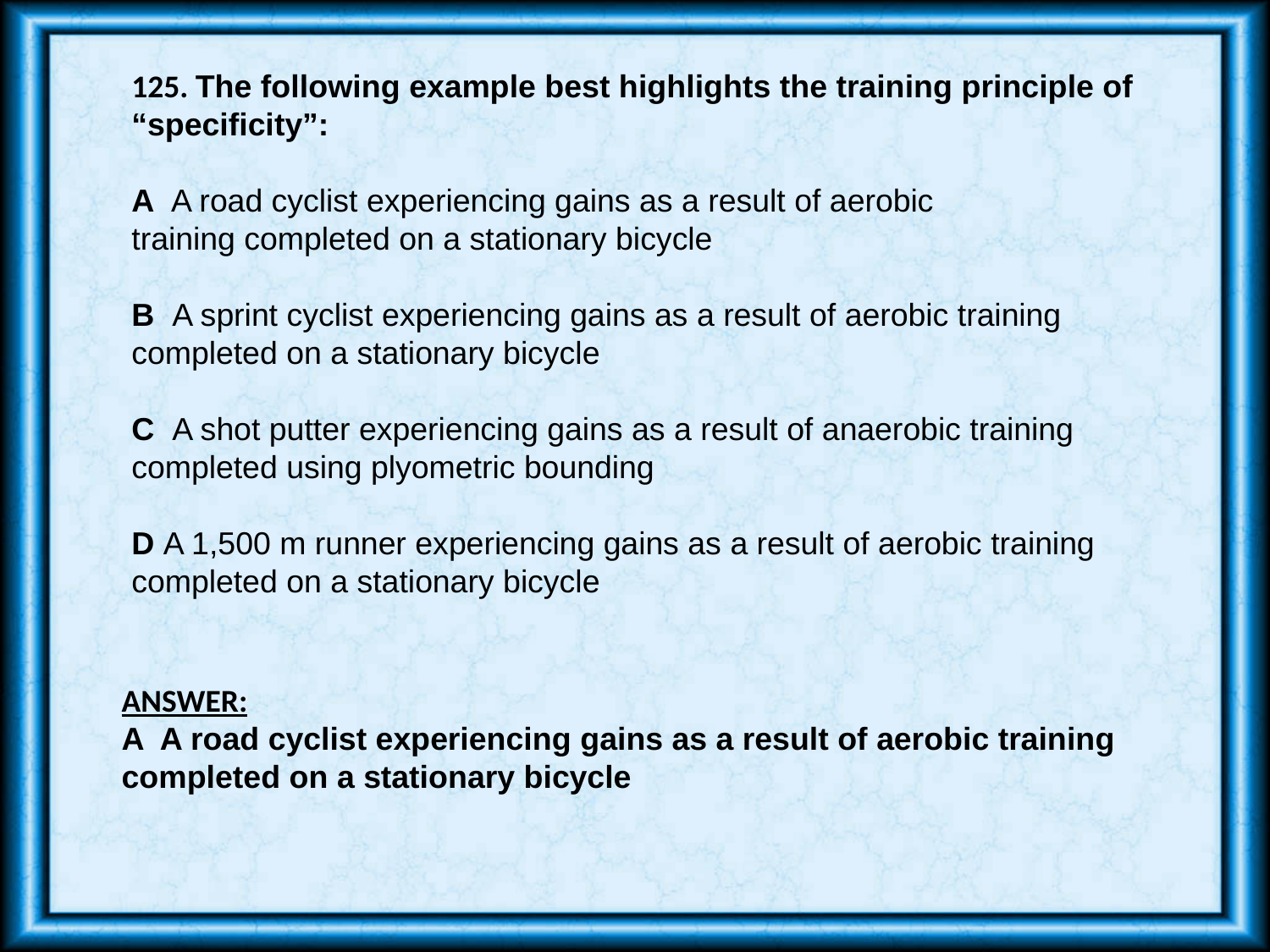

125. The following example best highlights the training principle of “specificity”:

A  A road cyclist experiencing gains as a result of aerobic
training completed on a stationary bicycle

B  A sprint cyclist experiencing gains as a result of aerobic training completed on a stationary bicycle

C  A shot putter experiencing gains as a result of anaerobic training completed using plyometric bounding

D A 1,500 m runner experiencing gains as a result of aerobic training completed on a stationary bicycle

ANSWER:
A  A road cyclist experiencing gains as a result of aerobic training completed on a stationary bicycle